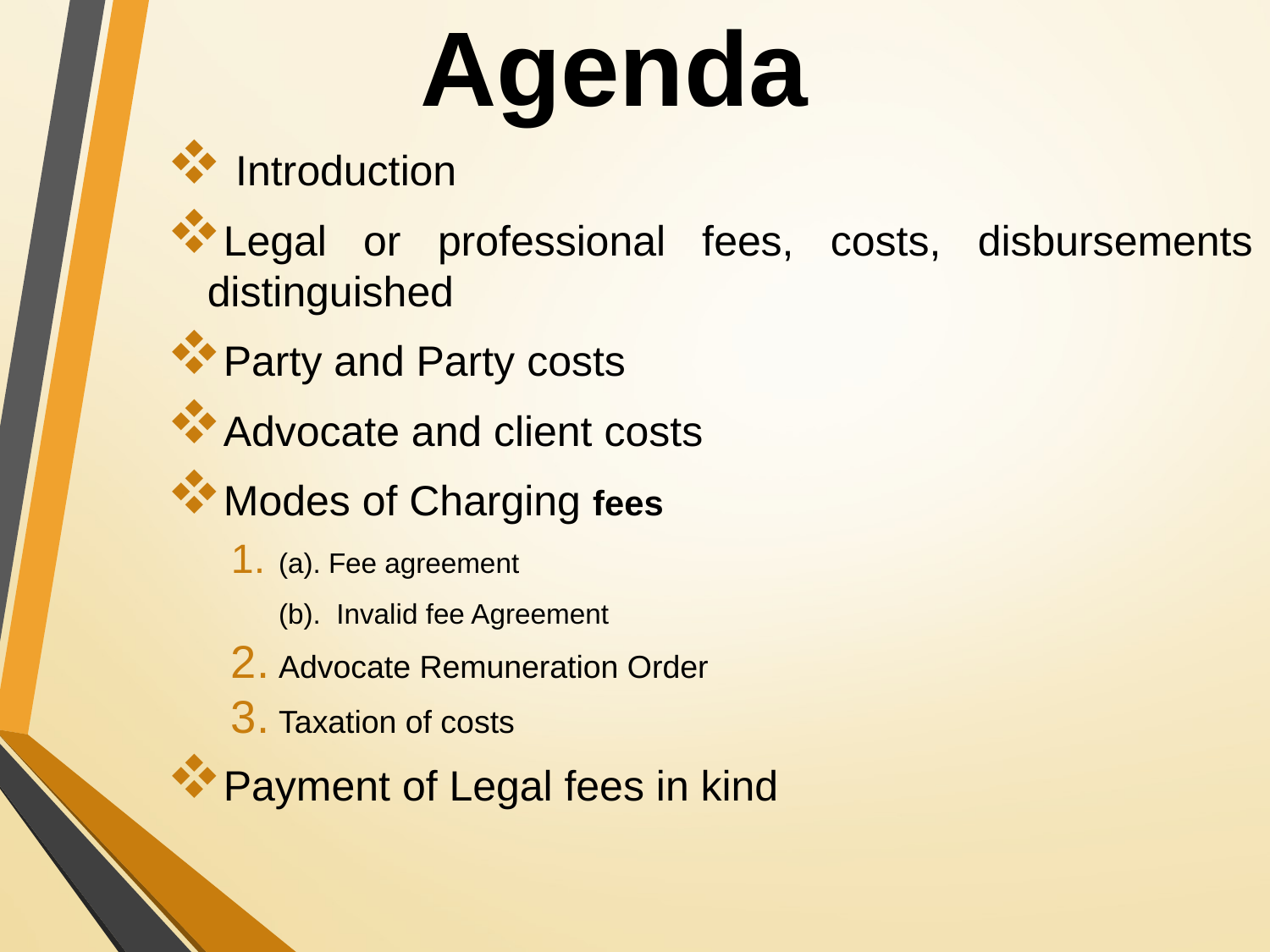

# Agenda
 Introduction
Legal or professional fees, costs, disbursements distinguished
Party and Party costs
Advocate and client costs
Modes of Charging fees
(a). Fee agreement
(b).  Invalid fee Agreement
Advocate Remuneration Order
Taxation of costs
Payment of Legal fees in kind